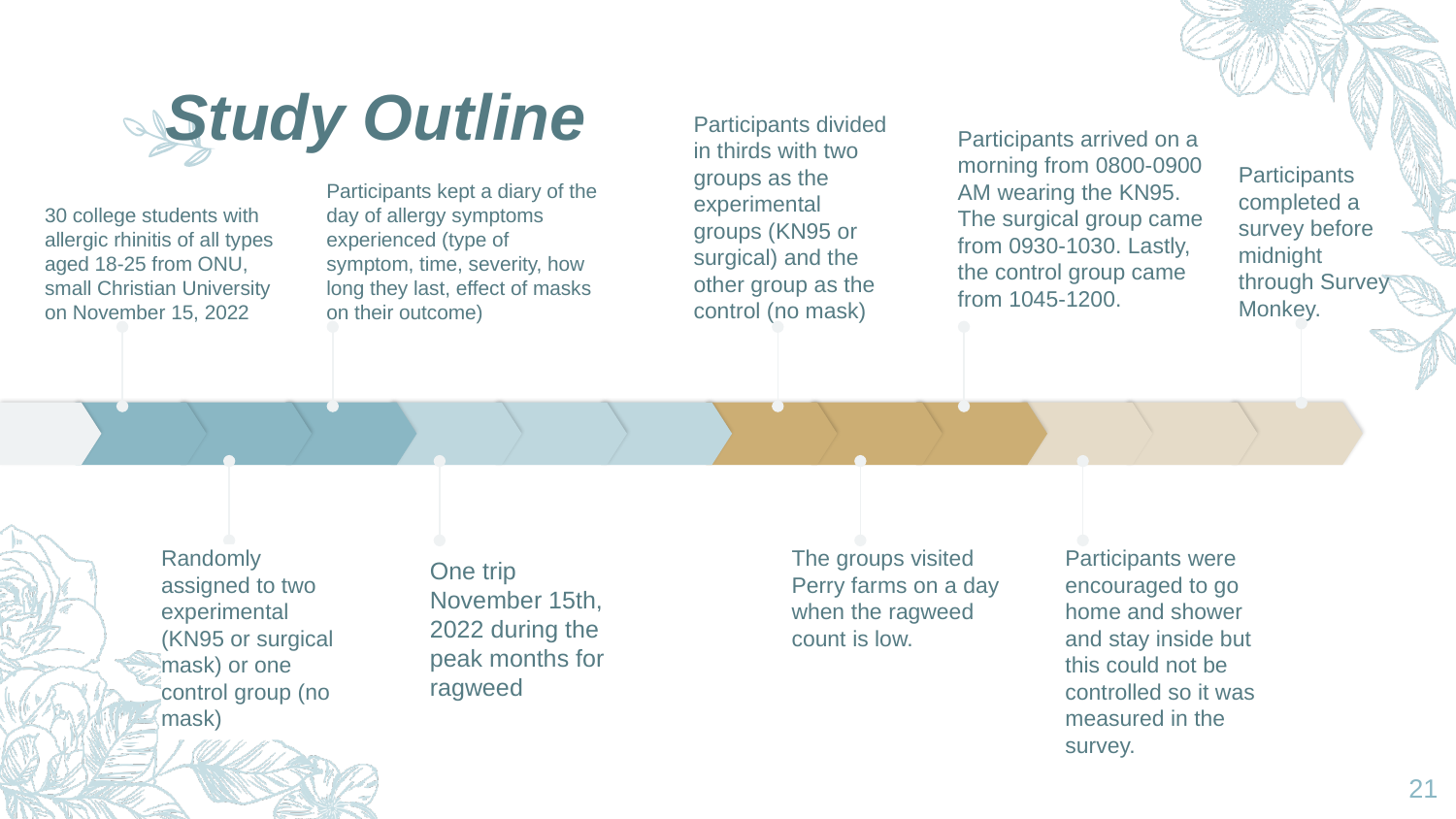

# Study Outline
Participants arrived on a morning from 0800-0900 AM wearing the KN95. The surgical group came from 0930-1030. Lastly, the control group came from 1045-1200.
Participants divided in thirds with two groups as the experimental groups (KN95 or surgical) and the other group as the control (no mask)
Participants completed a survey before midnight through Survey Monkey.
Participants kept a diary of the day of allergy symptoms experienced (type of symptom, time, severity, how long they last, effect of masks on their outcome)
30 college students with allergic rhinitis of all types aged 18-25 from ONU, small Christian University on November 15, 2022

Randomly assigned to two experimental (KN95 or surgical mask) or one control group (no mask)
The groups visited Perry farms on a day when the ragweed count is low.
Participants were encouraged to go home and shower and stay inside but this could not be controlled so it was measured in the survey.
One trip November 15th, 2022 during the peak months for ragweed
21